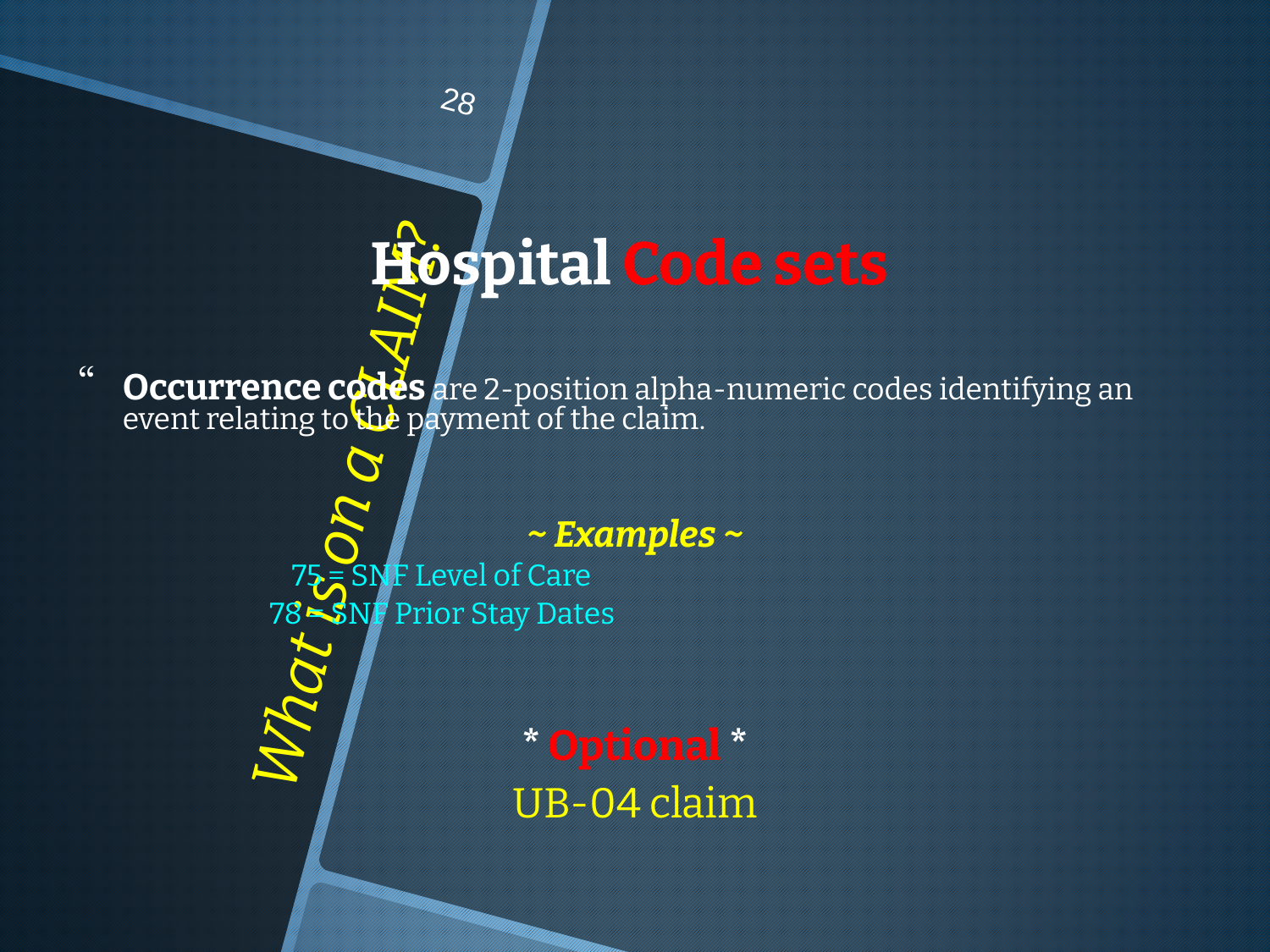

28
Hospital Code sets

Occurrence codes are 2-position alpha-numeric codes identifying an event relating to the payment of the claim.

~ Examples ~
                      75 = SNF Level of Care
		         78 = SNF Prior Stay Dates

* Optional *
UB-04 claim

# What is on a CLAIM?